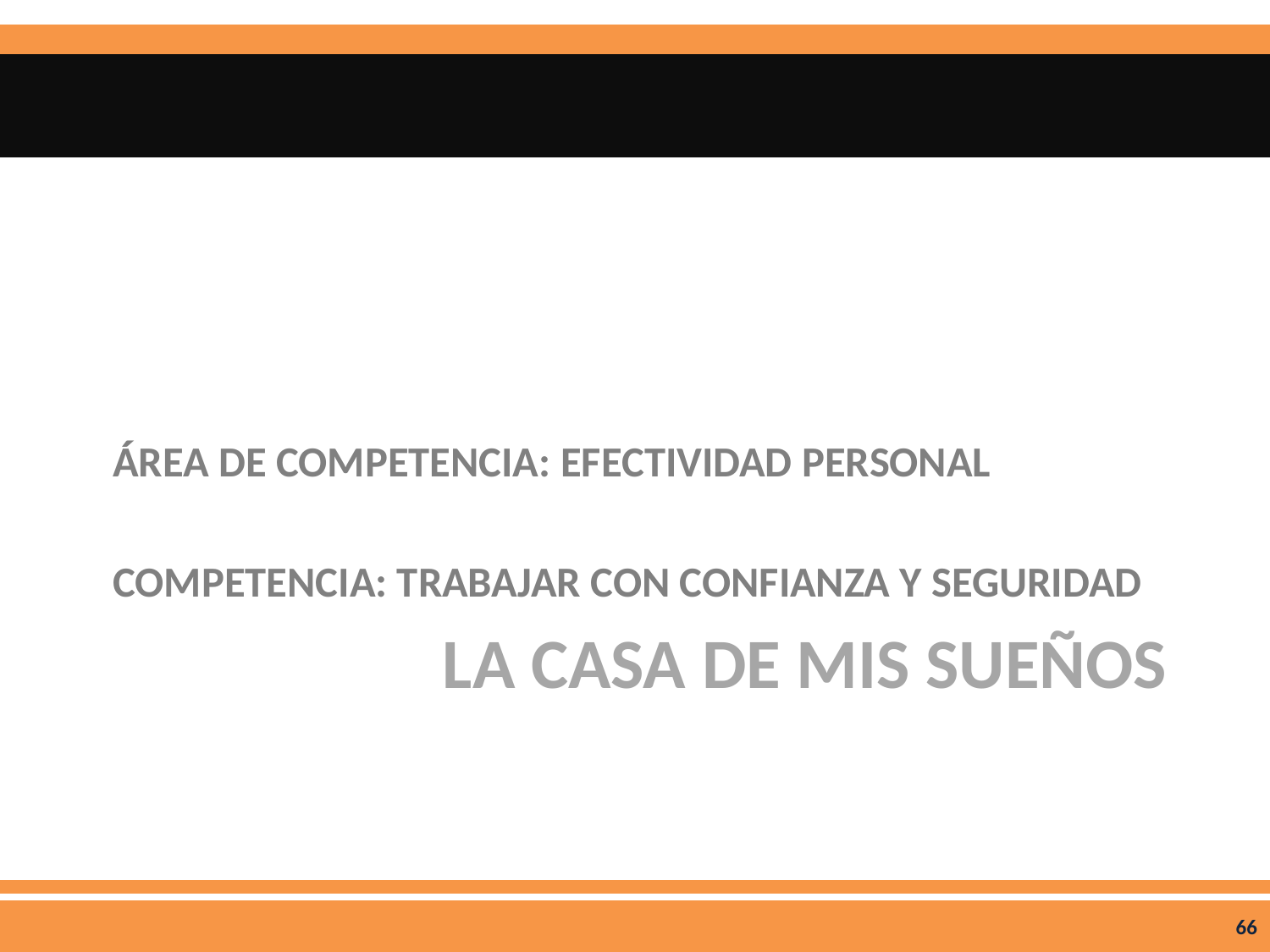

ÁREA DE COMPETENCIA: EFECTIVIDAD PERSONAL

COMPETENCIA: TRABAJAR CON CONFIANZA Y SEGURIDAD
# La casa de mis sueños
66